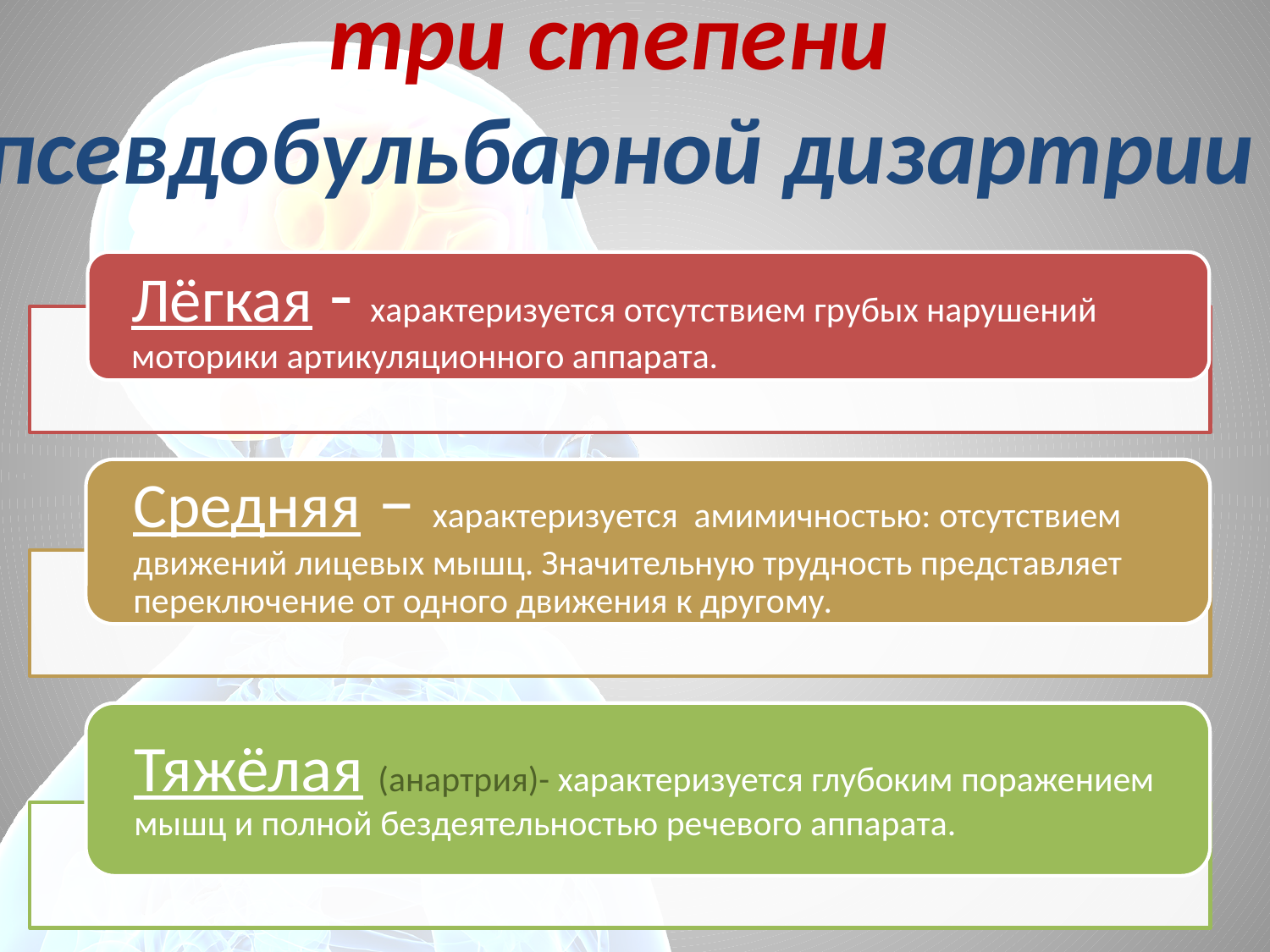

# три степени псевдобульбарной дизартрии

Лёгкая - характеризуется отсутствием грубых нарушений моторики артикуляционного аппарата.
Средняя – характеризуется  амимичностью: отсутствием движений лицевых мышц. Значительную трудность представляет переключение от одного движения к другому.
Тяжёлая (анартрия)- характеризуется глубоким поражением мышц и полной бездеятельностью речевого аппарата.